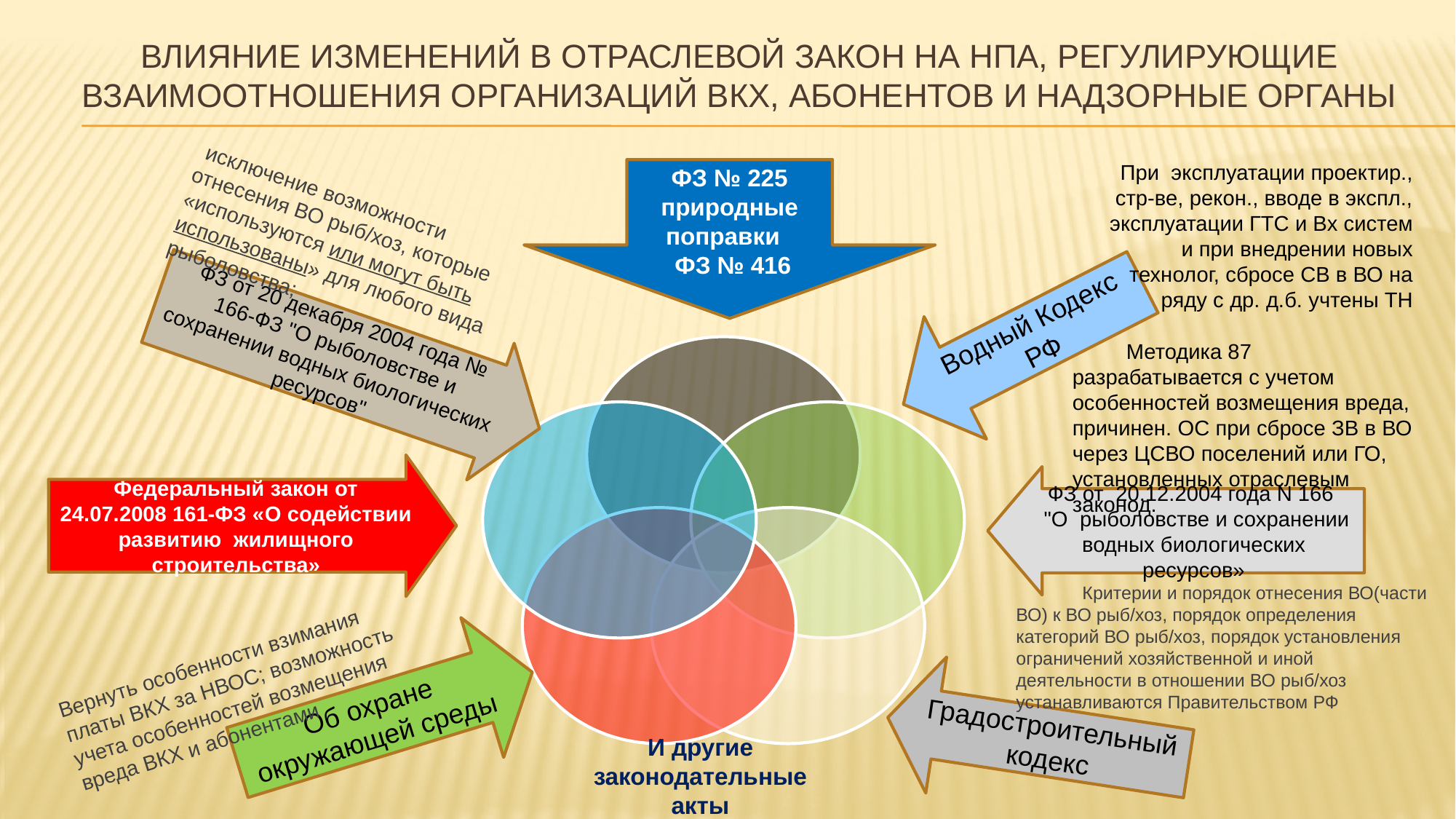

# Влияние изменений в отраслевой закон на НПА, регулирующие взаимоотношения организаций ВКХ, абонентов и надзорные органы

При  эксплуатации проектир., стр-ве, рекон., вводе в экспл., эксплуатации ГТС и Вх систем
и при внедрении новых
 технолог, сбросе СВ в ВО на ряду с др. д.б. учтены ТН
ФЗ № 225 природные поправки
 ФЗ № 416
 исключение возможности отнесения ВО рыб/хоз, которые «используются или могут быть использованы» для любого вида рыболовства;
Водный Кодекс РФ
ФЗ от 20 декабря 2004 года № 166-ФЗ "О рыболовстве и сохранении водных биологических ресурсов"
         Методика 87  разрабатывается с учетом особенностей возмещения вреда, причинен. ОС при сбросе ЗВ в ВО через ЦСВО поселений или ГО, установленных отраслевым законод.
Федеральный закон от 24.07.2008 161-ФЗ «О содействии развитию  жилищного строительства»
ФЗ от  20.12.2004 года N 166
 "О  рыболовстве и сохранении водных биологических ресурсов»
             Критерии и порядок отнесения ВО(части ВО) к ВО рыб/хоз, порядок определения категорий ВО рыб/хоз, порядок установления ограничений хозяйственной и иной деятельности в отношении ВО рыб/хоз устанавливаются Правительством РФ
Вернуть особенности взимания платы ВКХ за НВОС; возможность учета особенностей возмещения вреда ВКХ и абонентами
Об охране окружающей среды
Градостроительный кодекс
И другие законодательные акты